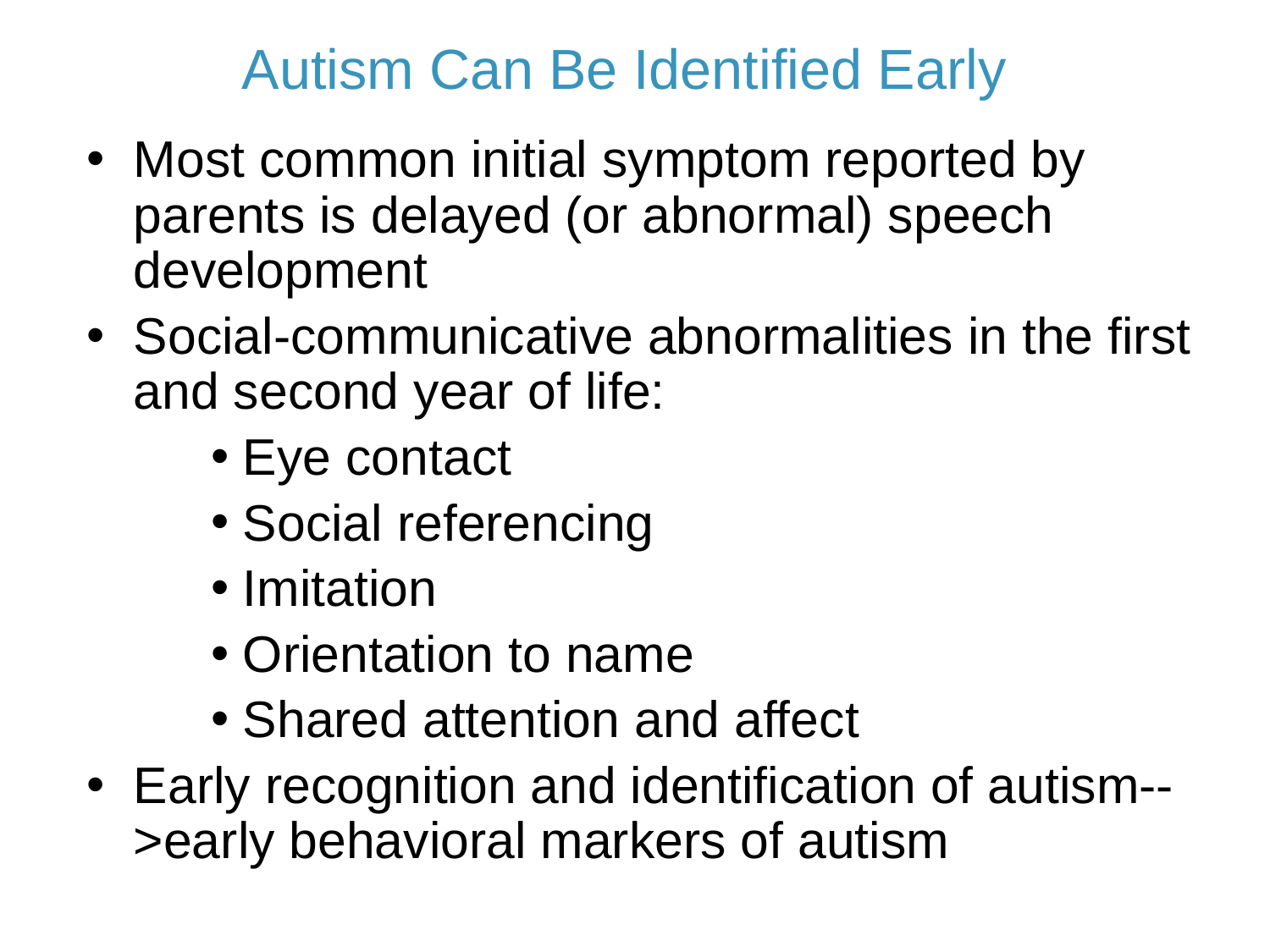

# Autism Can Be Identified Early
Most common initial symptom reported by parents is delayed (or abnormal) speech development
Social-communicative abnormalities in the first and second year of life:
Eye contact
Social referencing
Imitation
Orientation to name
Shared attention and affect
Early recognition and identification of autism-->early behavioral markers of autism